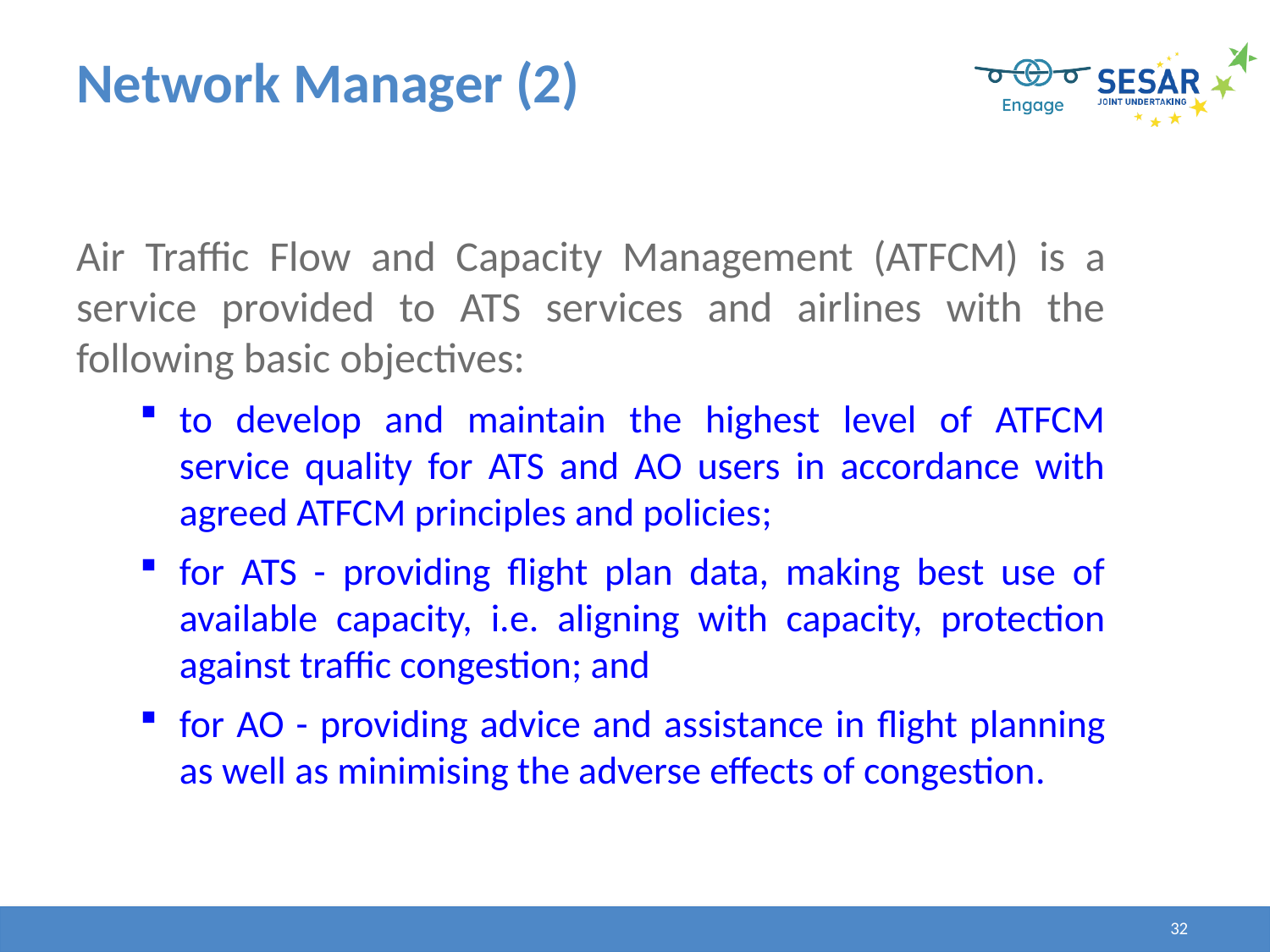

# Network Manager (2)
Air Traffic Flow and Capacity Management (ATFCM) is a service provided to ATS services and airlines with the following basic objectives:
to develop and maintain the highest level of ATFCM service quality for ATS and AO users in accordance with agreed ATFCM principles and policies;
for ATS - providing flight plan data, making best use of available capacity, i.e. aligning with capacity, protection against traffic congestion; and
for AO - providing advice and assistance in flight planning as well as minimising the adverse effects of congestion.
32